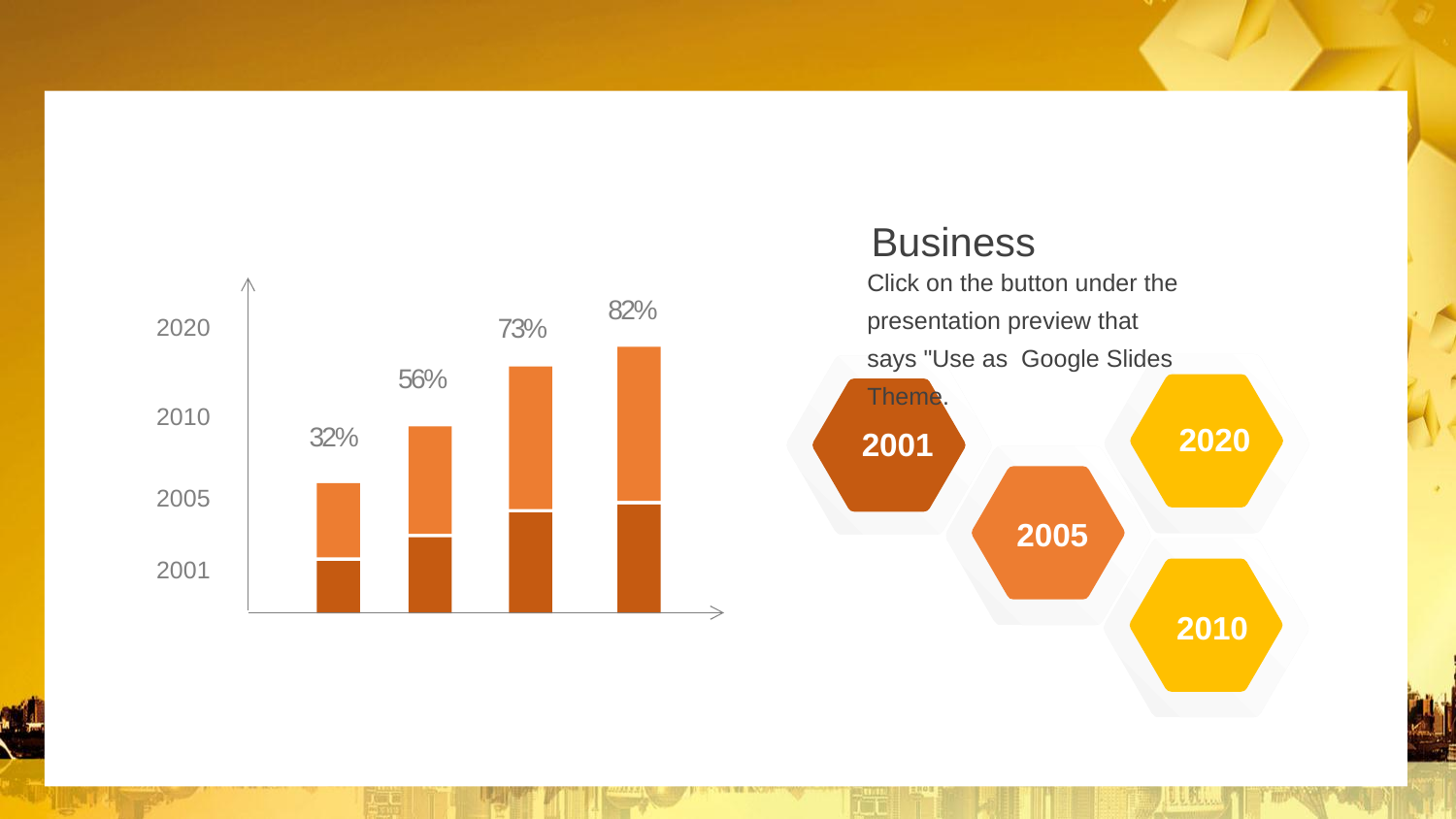

#
Business
Click on the button under the  presentation preview that says "Use as  Google Slides Theme.
2020
2010
2005
2001
82%
73%

2020

2001
56%
32%

2005

2010